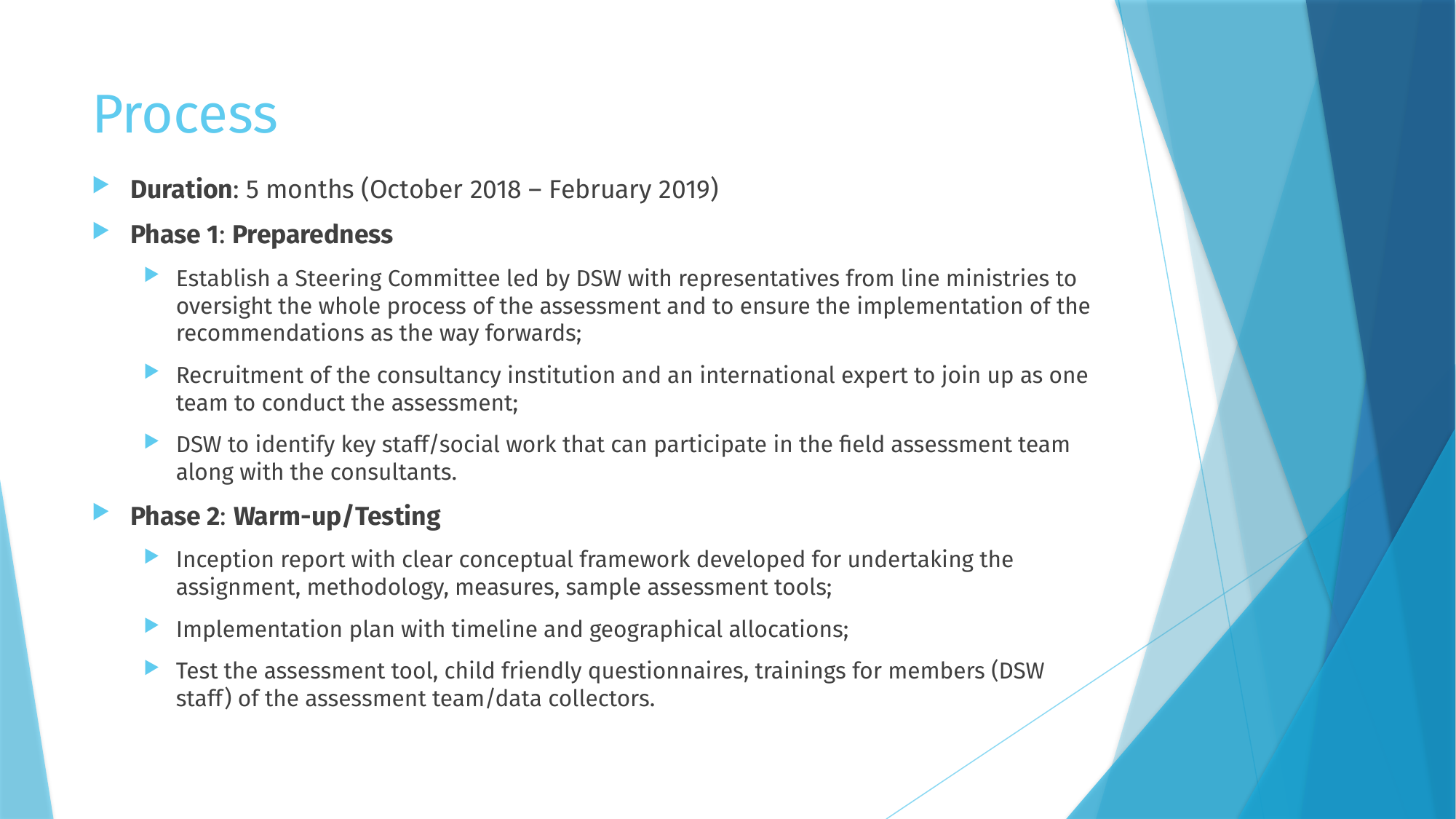

# Process
Duration: 5 months (October 2018 – February 2019)
Phase 1: Preparedness
Establish a Steering Committee led by DSW with representatives from line ministries to oversight the whole process of the assessment and to ensure the implementation of the recommendations as the way forwards;
Recruitment of the consultancy institution and an international expert to join up as one team to conduct the assessment;
DSW to identify key staff/social work that can participate in the field assessment team along with the consultants.
Phase 2: Warm-up/Testing
Inception report with clear conceptual framework developed for undertaking the assignment, methodology, measures, sample assessment tools;
Implementation plan with timeline and geographical allocations;
Test the assessment tool, child friendly questionnaires, trainings for members (DSW staff) of the assessment team/data collectors.